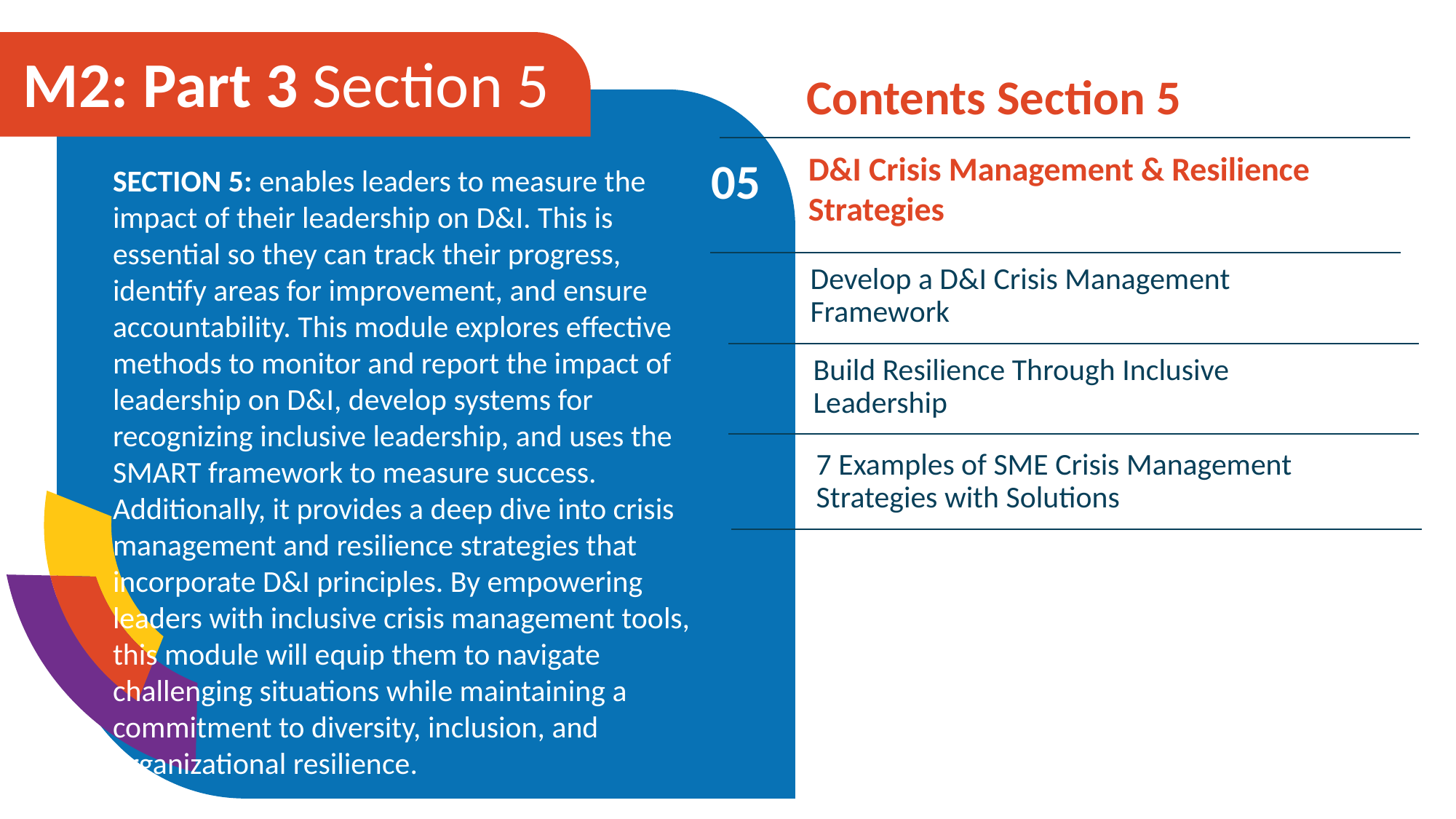

M2: Part 3 Section 5
Contents Section 5
05
D&I Crisis Management & Resilience Strategies
SECTION 5: enables leaders to measure the impact of their leadership on D&I. This is essential so they can track their progress, identify areas for improvement, and ensure accountability. This module explores effective methods to monitor and report the impact of leadership on D&I, develop systems for recognizing inclusive leadership, and uses the SMART framework to measure success. Additionally, it provides a deep dive into crisis management and resilience strategies that incorporate D&I principles. By empowering leaders with inclusive crisis management tools, this module will equip them to navigate challenging situations while maintaining a commitment to diversity, inclusion, and organizational resilience.
Develop a D&I Crisis Management Framework

Build Resilience Through Inclusive Leadership
7 Examples of SME Crisis Management Strategies with Solutions